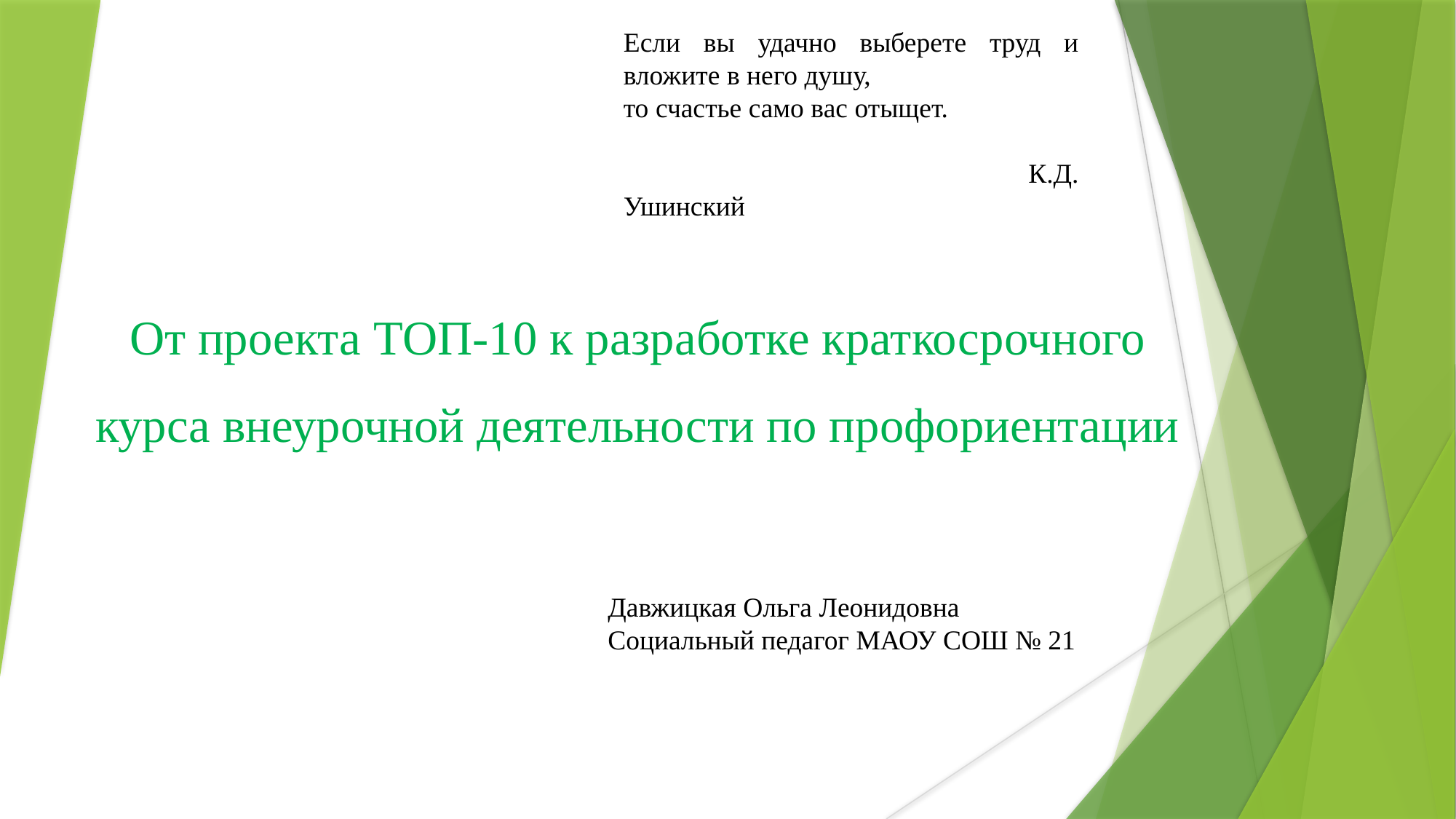

Если вы удачно выберете труд и вложите в него душу,
то счастье само вас отыщет.

                                        К.Д. Ушинский
От проекта ТОП-10 к разработке краткосрочного курса внеурочной деятельности по профориентации
Давжицкая Ольга Леонидовна
Социальный педагог МАОУ СОШ № 21